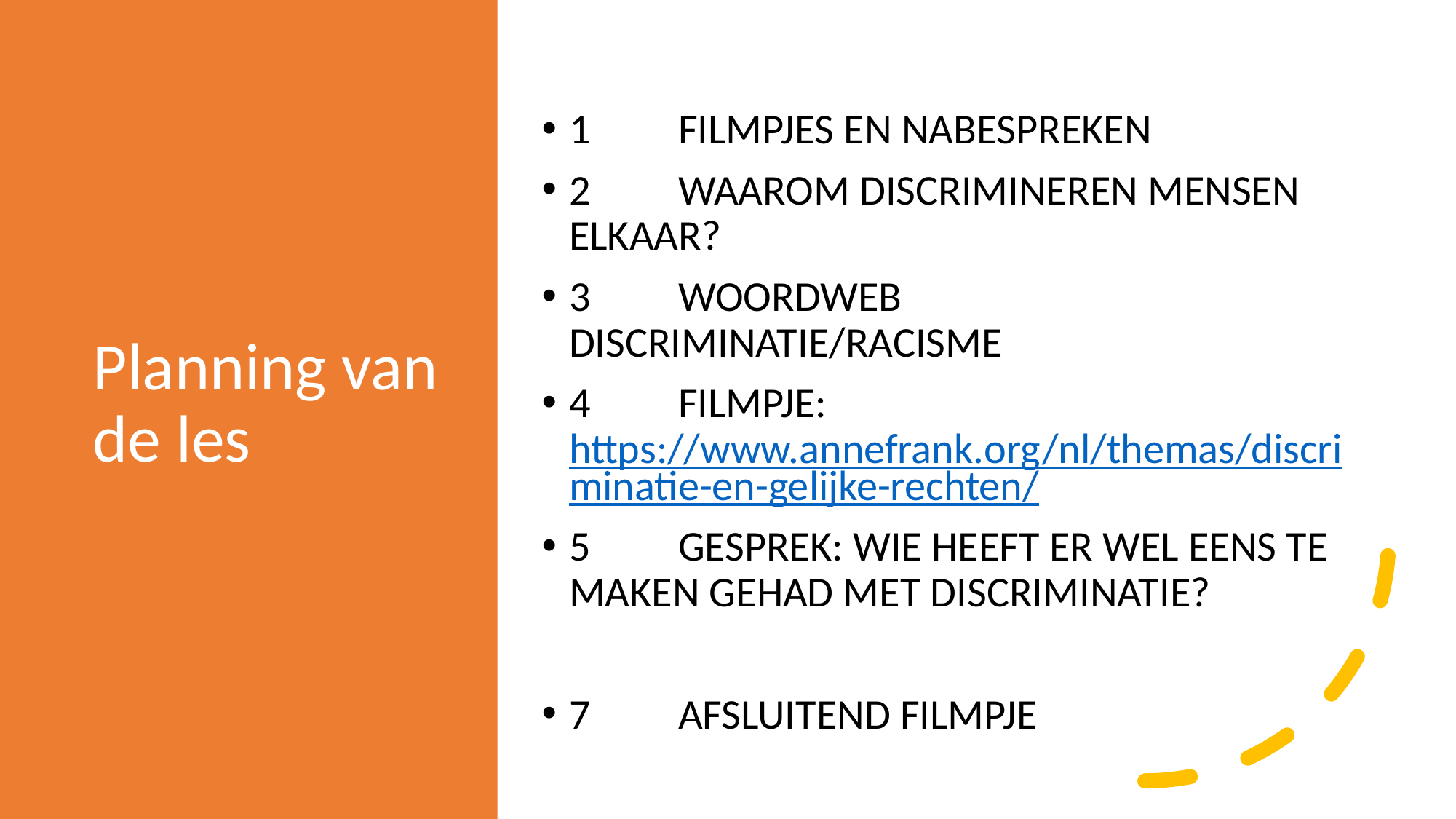

# Planning van de les
1	FILMPJES EN NABESPREKEN
2	WAAROM DISCRIMINEREN MENSEN ELKAAR?
3	WOORDWEB DISCRIMINATIE/RACISME
4	FILMPJE: https://www.annefrank.org/nl/themas/discriminatie-en-gelijke-rechten/
5	GESPREK: WIE HEEFT ER WEL EENS TE MAKEN GEHAD MET DISCRIMINATIE?

7	AFSLUITEND FILMPJE